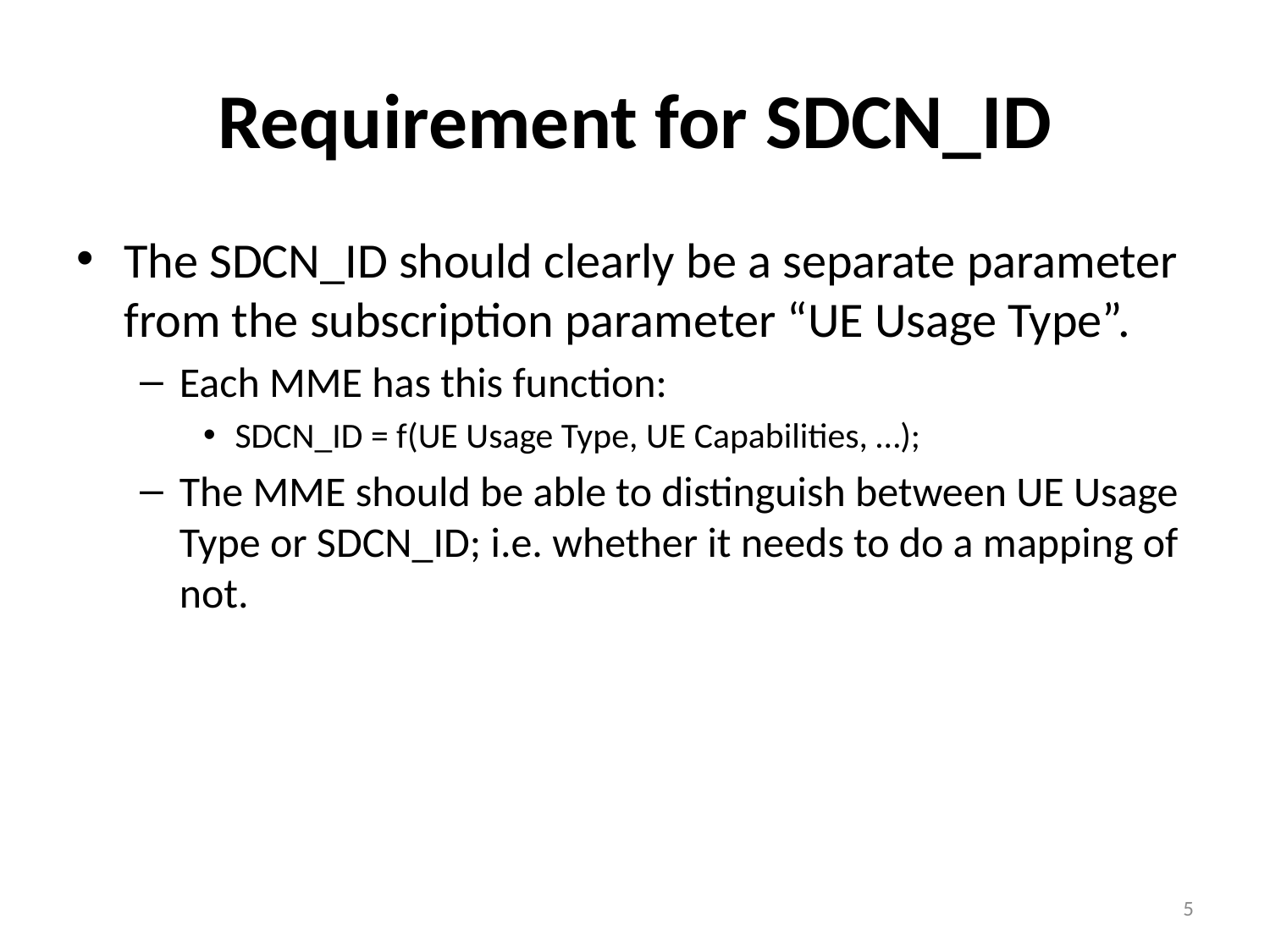

# Requirement for SDCN_ID
The SDCN_ID should clearly be a separate parameter from the subscription parameter “UE Usage Type”.
Each MME has this function:
SDCN_ID = f(UE Usage Type, UE Capabilities, …);
The MME should be able to distinguish between UE Usage Type or SDCN_ID; i.e. whether it needs to do a mapping of not.

5